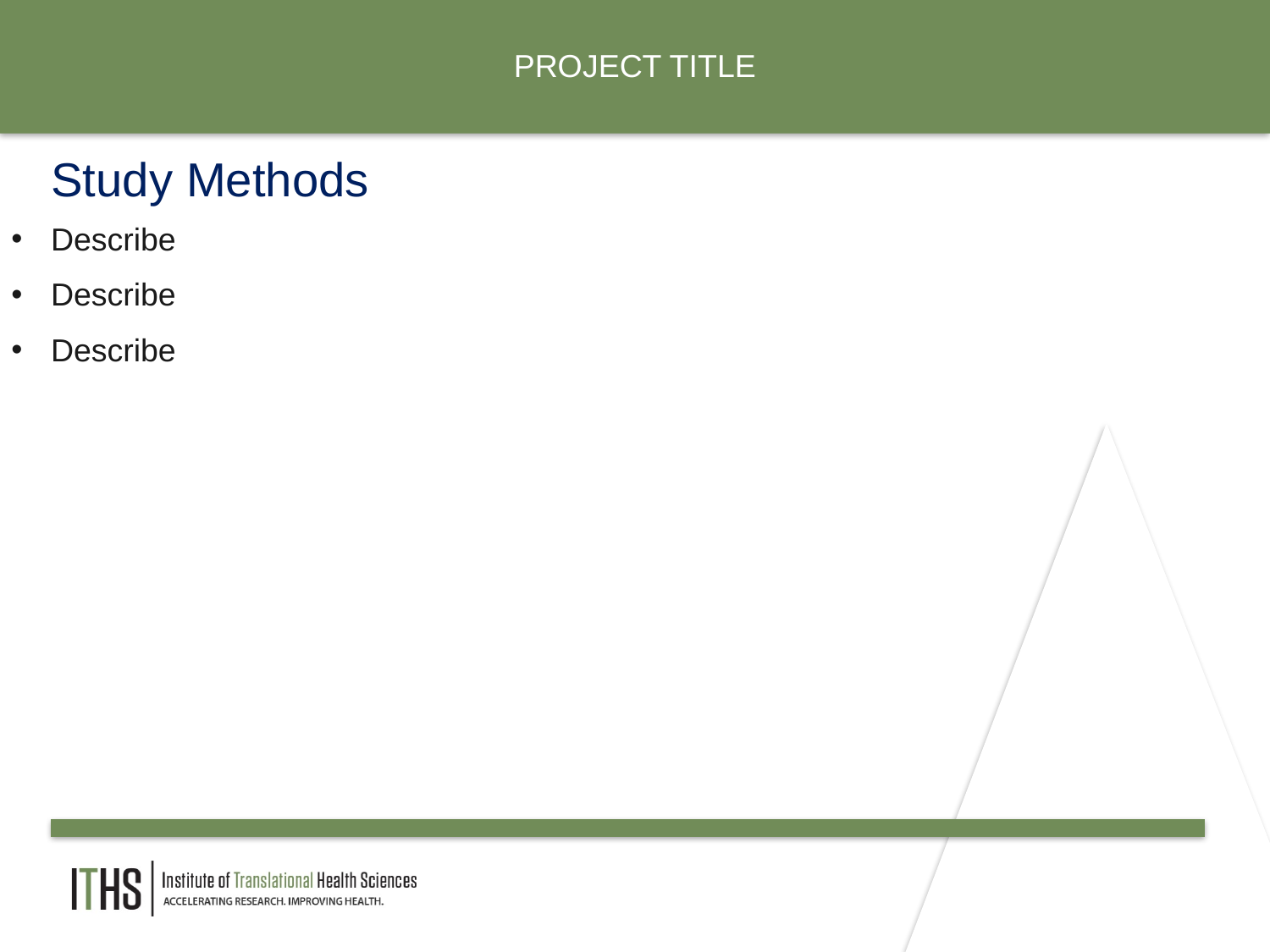

PROJECT TITLE
# Study Methods
Describe
Describe
Describe